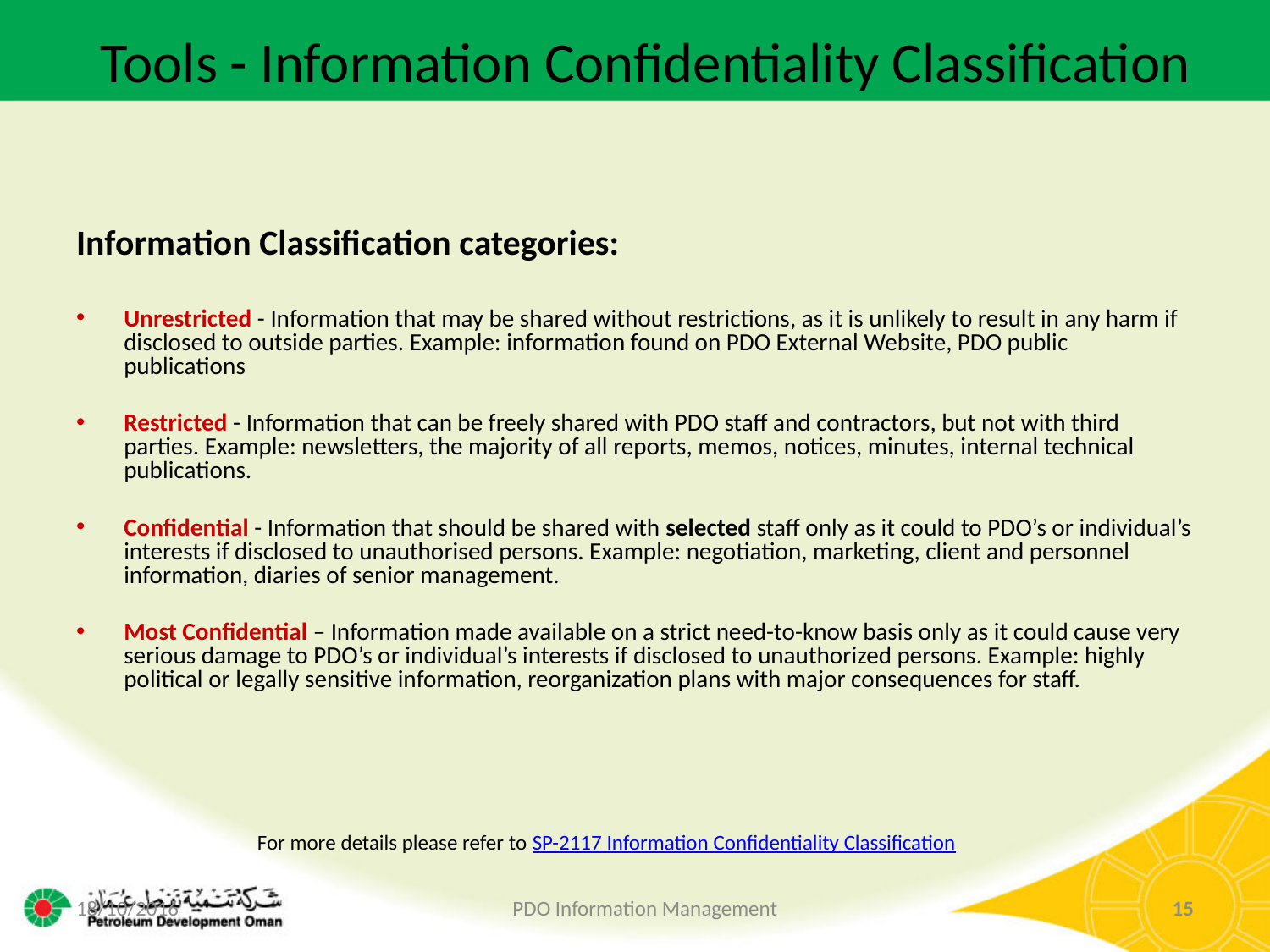

# Tools - Information Confidentiality Classification
Information Classification categories:

Unrestricted - Information that may be shared without restrictions, as it is unlikely to result in any harm if disclosed to outside parties. Example: information found on PDO External Website, PDO public publications

Restricted - Information that can be freely shared with PDO staff and contractors, but not with third parties. Example: newsletters, the majority of all reports, memos, notices, minutes, internal technical publications.

Confidential - Information that should be shared with selected staff only as it could to PDO’s or individual’s interests if disclosed to unauthorised persons. Example: negotiation, marketing, client and personnel information, diaries of senior management.

Most Confidential – Information made available on a strict need-to-know basis only as it could cause very serious damage to PDO’s or individual’s interests if disclosed to unauthorized persons. Example: highly political or legally sensitive information, reorganization plans with major consequences for staff.

For more details please refer to SP-2117 Information Confidentiality Classification
18/10/2016
15
PDO Information Management